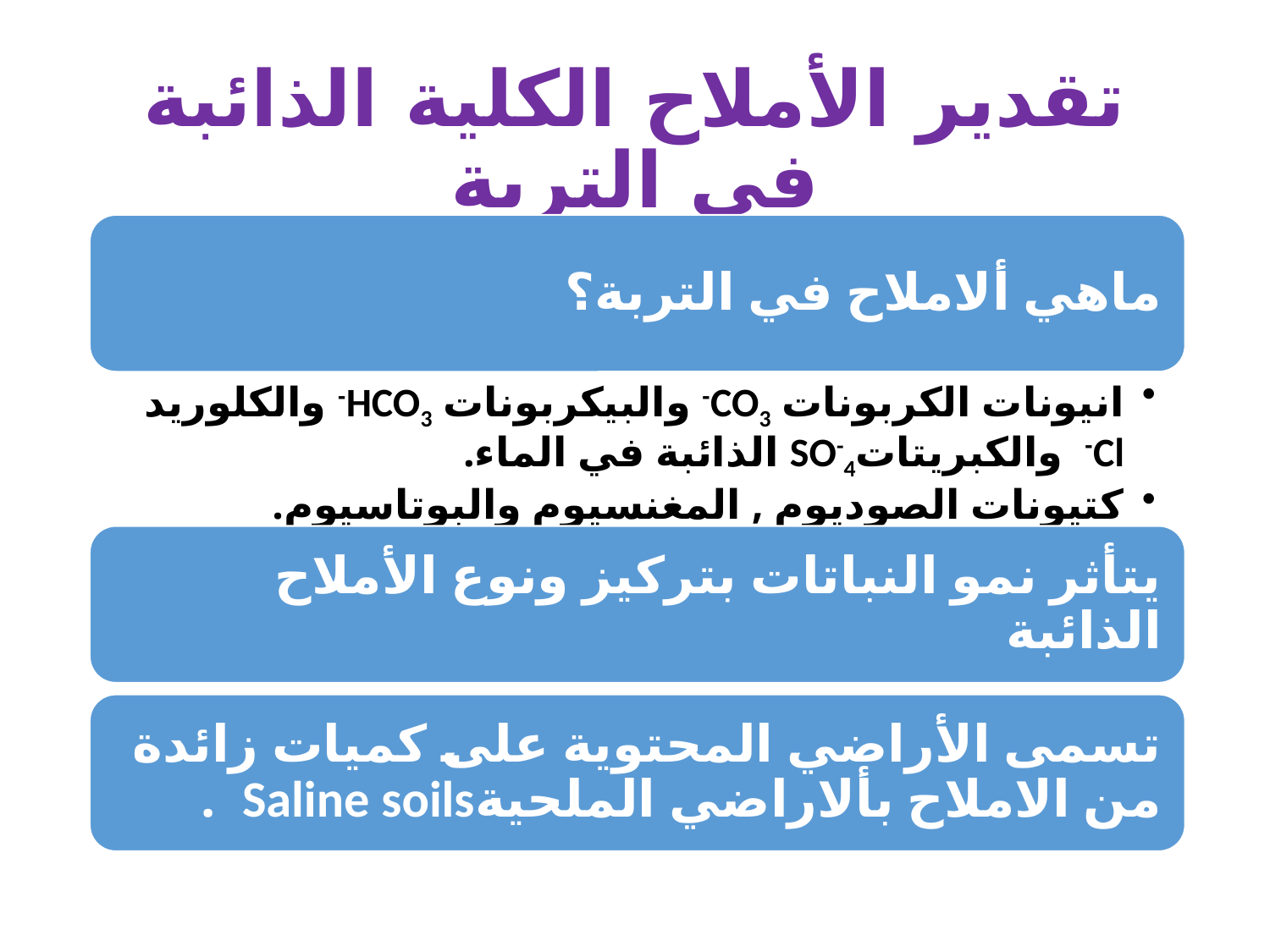

# تقدير الأملاح الكلية الذائبة في التربة
ماهي ألاملاح في التربة؟
انيونات الكربونات CO3- والبيكربونات HCO3- والكلوريد Cl-  والكبريتاتSO-4 الذائبة في الماء.
كتيونات الصوديوم , المغنسيوم والبوتاسيوم.
يتأثر نمو النباتات بتركيز ونوع الأملاح الذائبة
تسمى الأراضي المحتوية على كميات زائدة من الاملاح بألاراضي الملحيةSaline soils  .